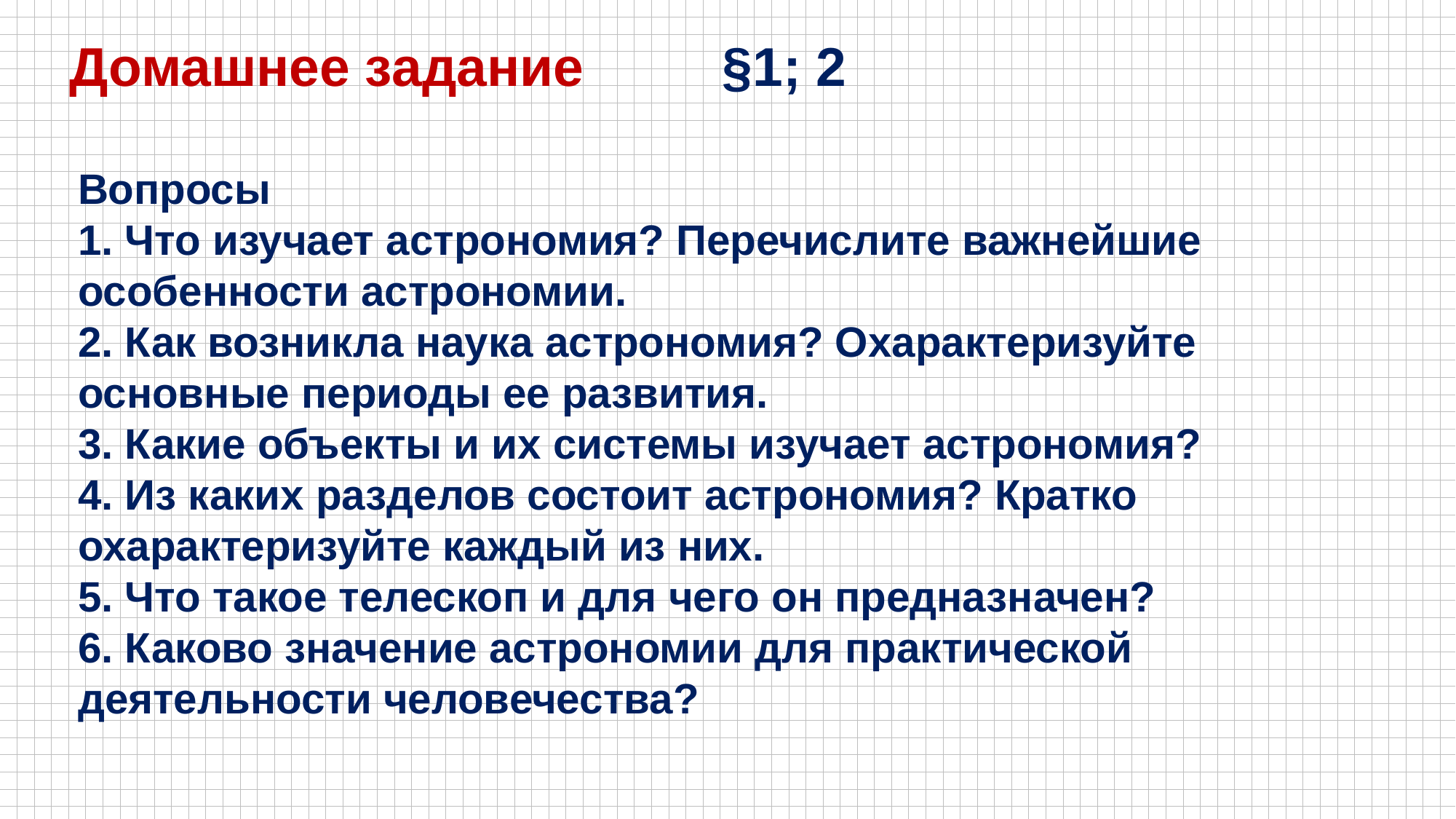

Домашнее задание
§1; 2
Вопросы
1. Что изучает астрономия? Перечислите важнейшие особенности астрономии.
2. Как возникла наука астрономия? Охарактеризуйте основные периоды ее развития.
3. Какие объекты и их системы изучает астрономия?
4. Из каких разделов состоит астрономия? Кратко охарактеризуйте каждый из них.
5. Что такое телескоп и для чего он предназначен?
6. Каково значение астрономии для практической деятельности человечества?